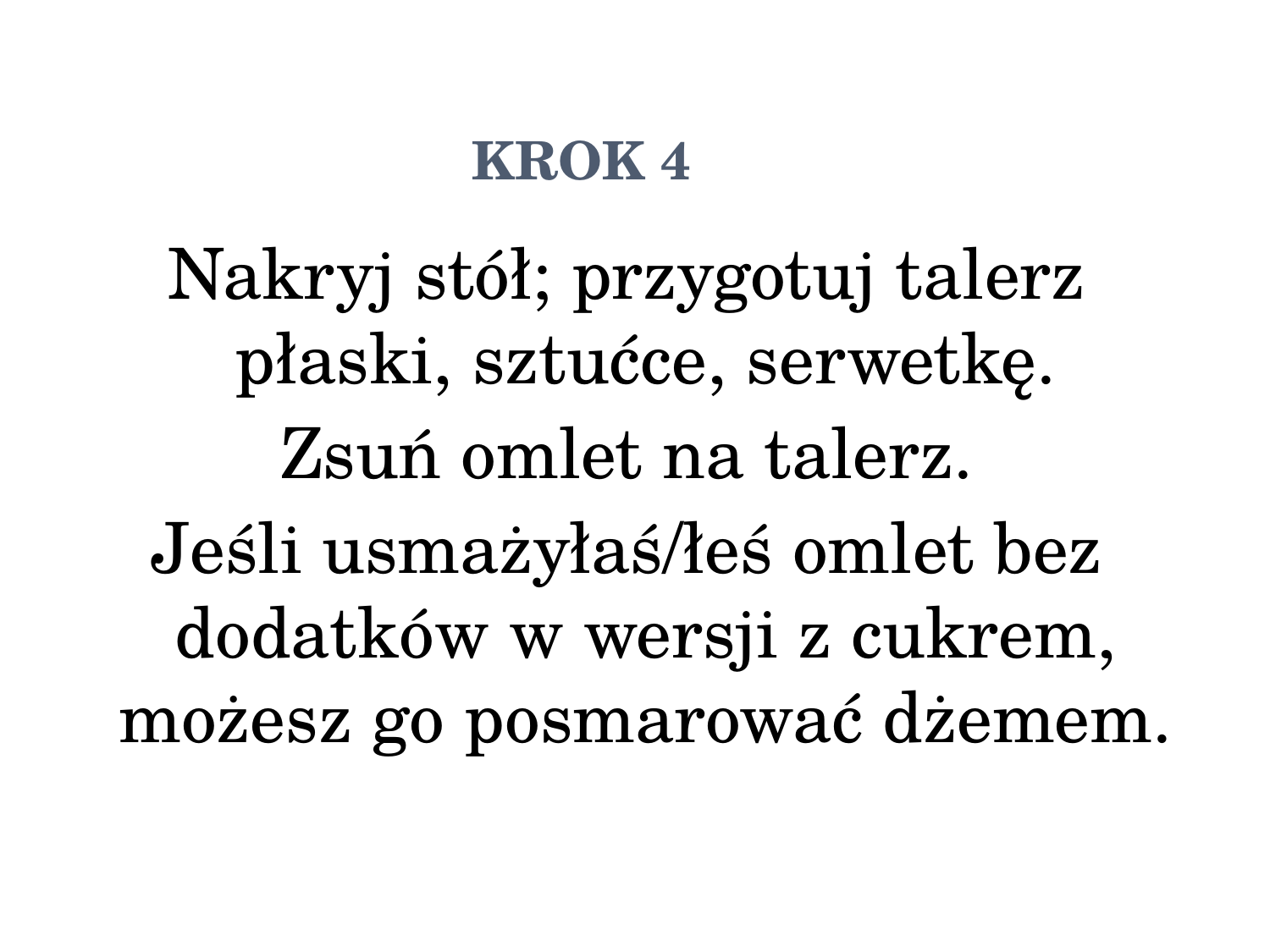

# Krok 4
Nakryj stół; przygotuj talerz płaski, sztućce, serwetkę.
Zsuń omlet na talerz.
Jeśli usmażyłaś/łeś omlet bez dodatków w wersji z cukrem, możesz go posmarować dżemem.